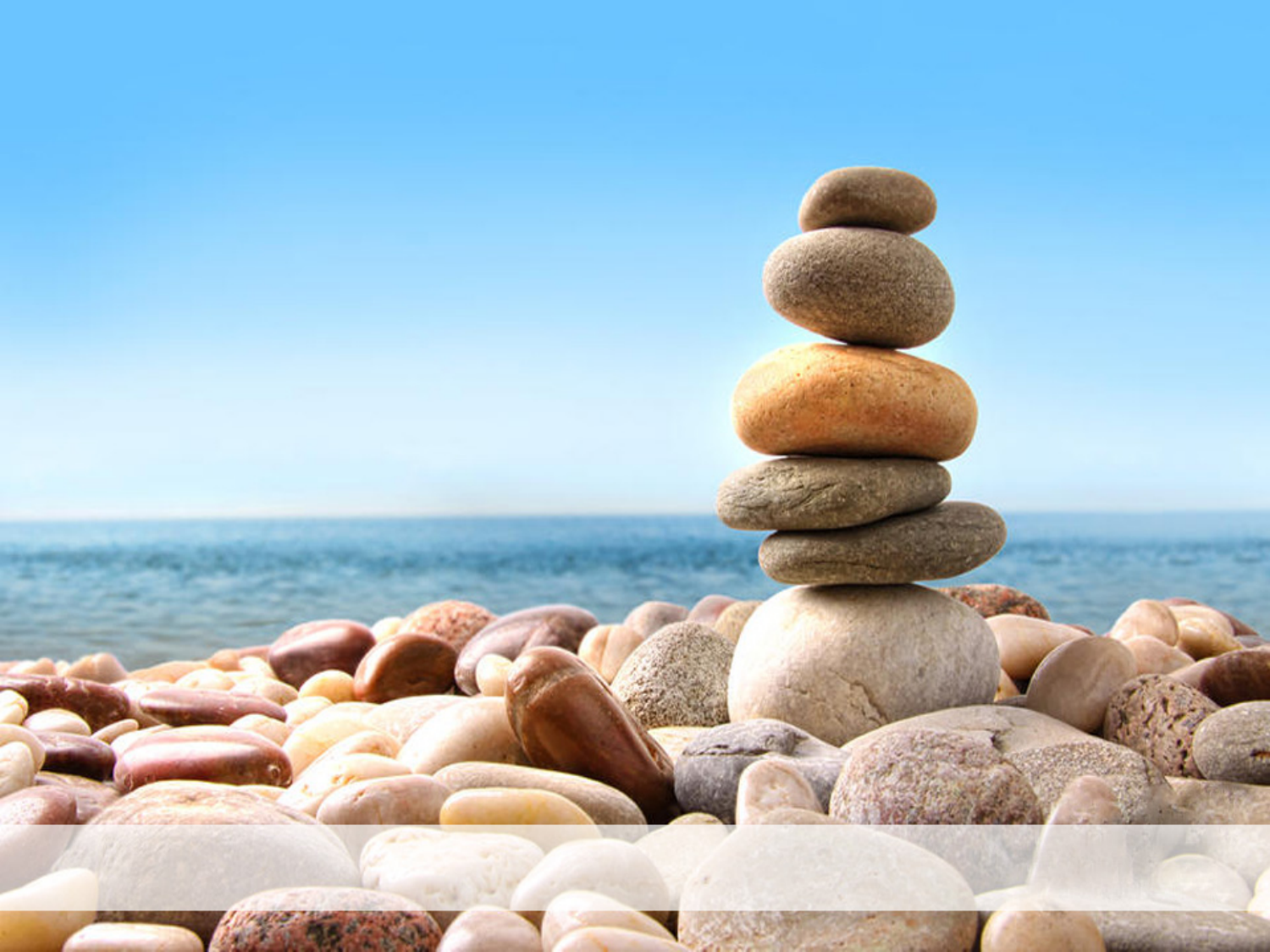

الـحـيـاة مـلـيـئـة بـالـحِـجـارة فلا تـتـعـثـروا بِـهـا بـل اجمعوها وابـنـوا بِـهـا سُـلـمـاً تـصـعـدون بِـه نـحـو الـقِـمـة